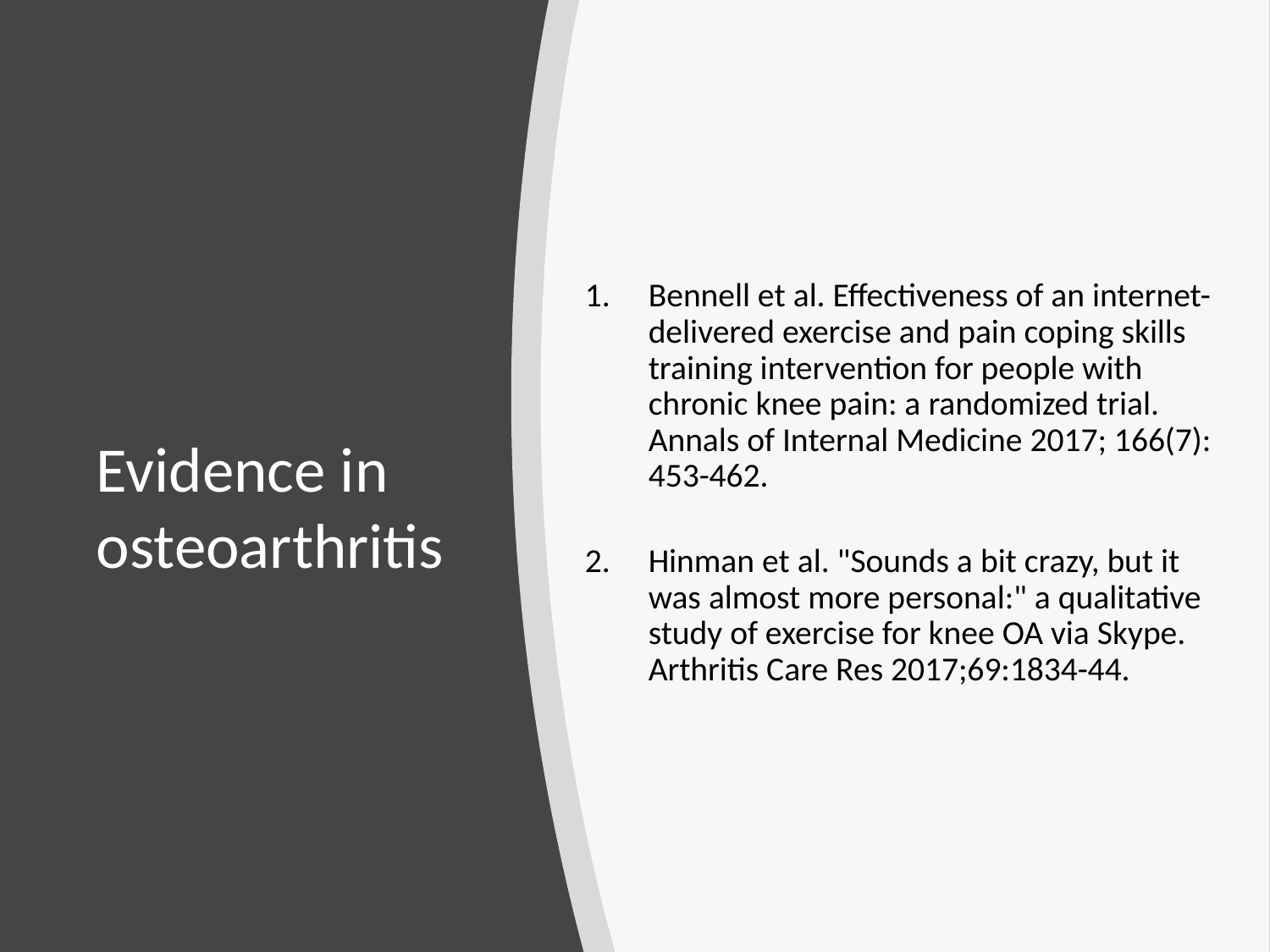

Bennell et al. Effectiveness of an internet-delivered exercise and pain coping skills training intervention for people with chronic knee pain: a randomized trial. Annals of Internal Medicine 2017; 166(7): 453-462.

Hinman et al. "Sounds a bit crazy, but it was almost more personal:" a qualitative study of exercise for knee OA via Skype. Arthritis Care Res 2017;69:1834-44.

# Evidence in osteoarthritis